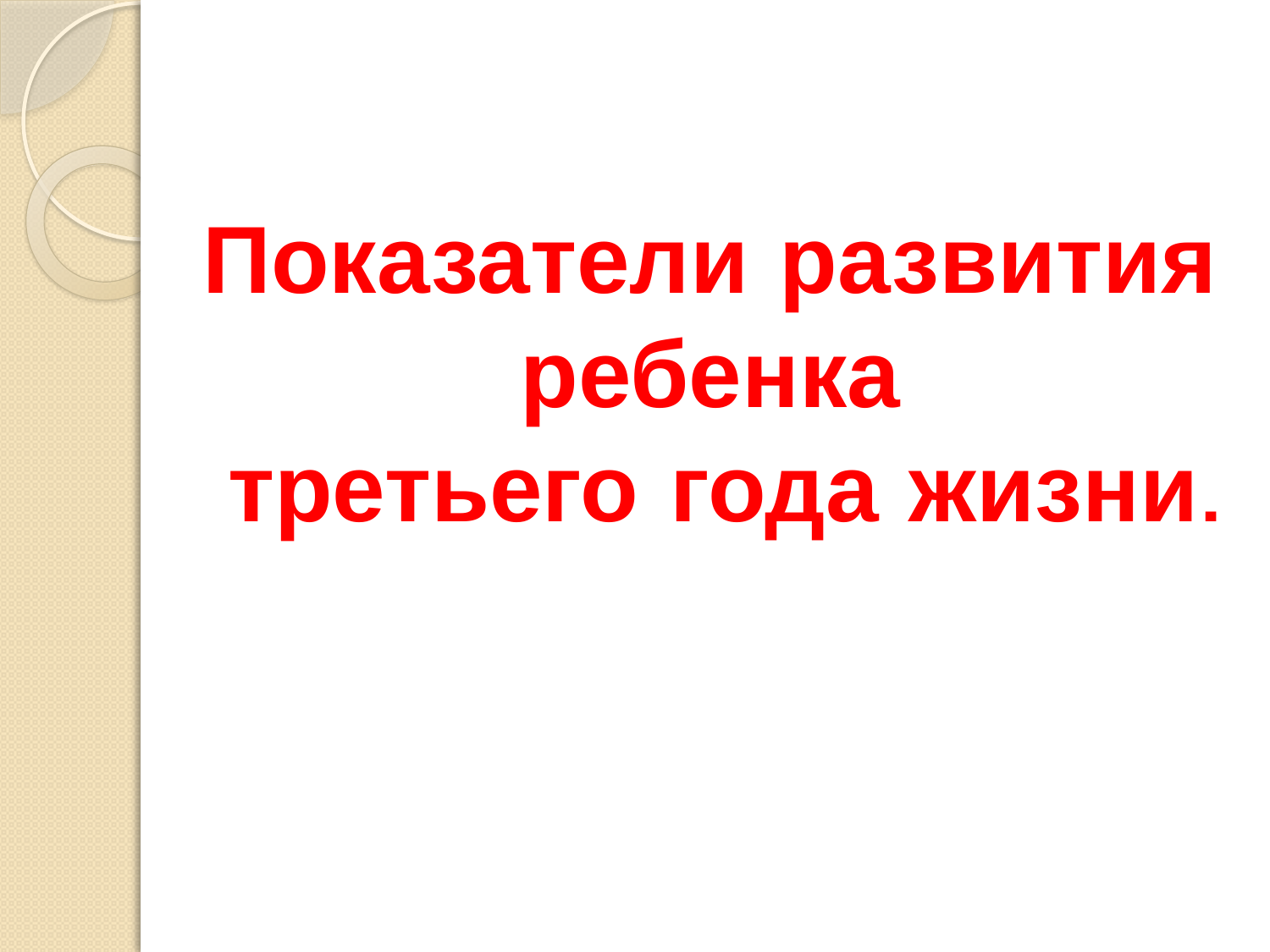

# Показатели развития ребенка третьего года жизни.